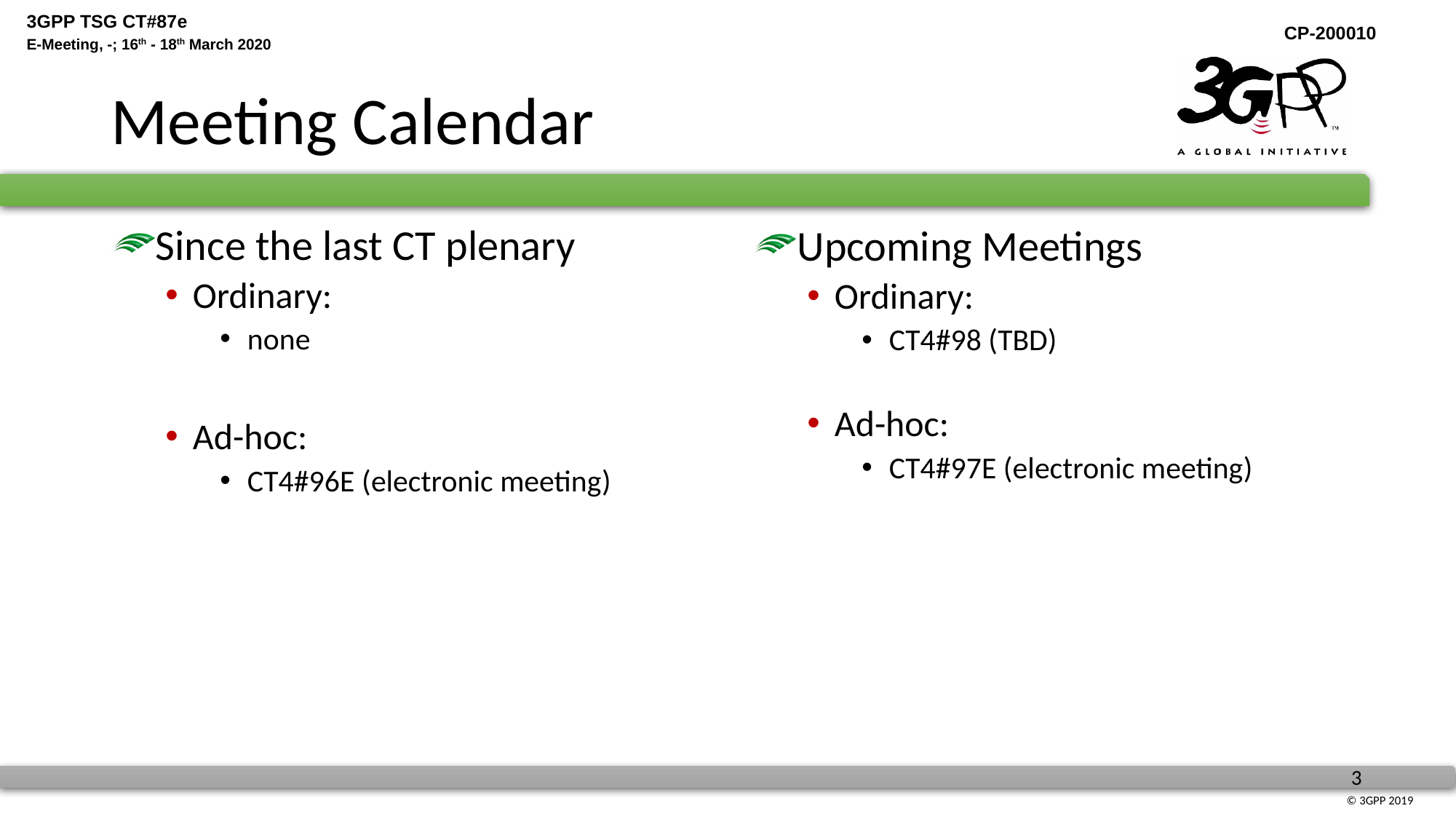

# Meeting Calendar
Since the last CT plenary
Ordinary:
none

Ad-hoc:
CT4#96E (electronic meeting)

Upcoming Meetings
Ordinary:
CT4#98 (TBD)

Ad-hoc:
CT4#97E (electronic meeting)